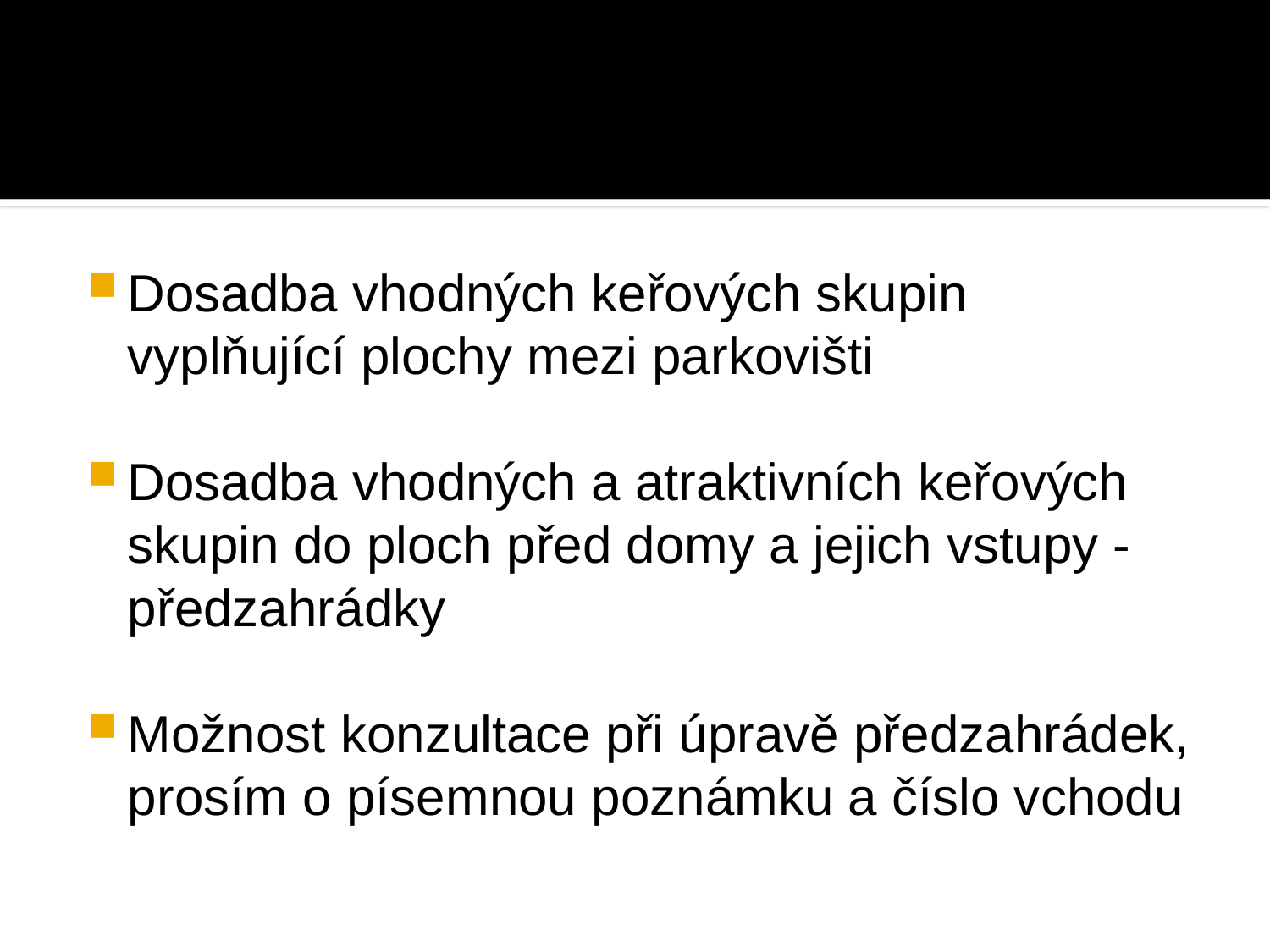

#
Dosadba vhodných keřových skupin vyplňující plochy mezi parkovišti

Dosadba vhodných a atraktivních keřových skupin do ploch před domy a jejich vstupy - předzahrádky

Možnost konzultace při úpravě předzahrádek, prosím o písemnou poznámku a číslo vchodu